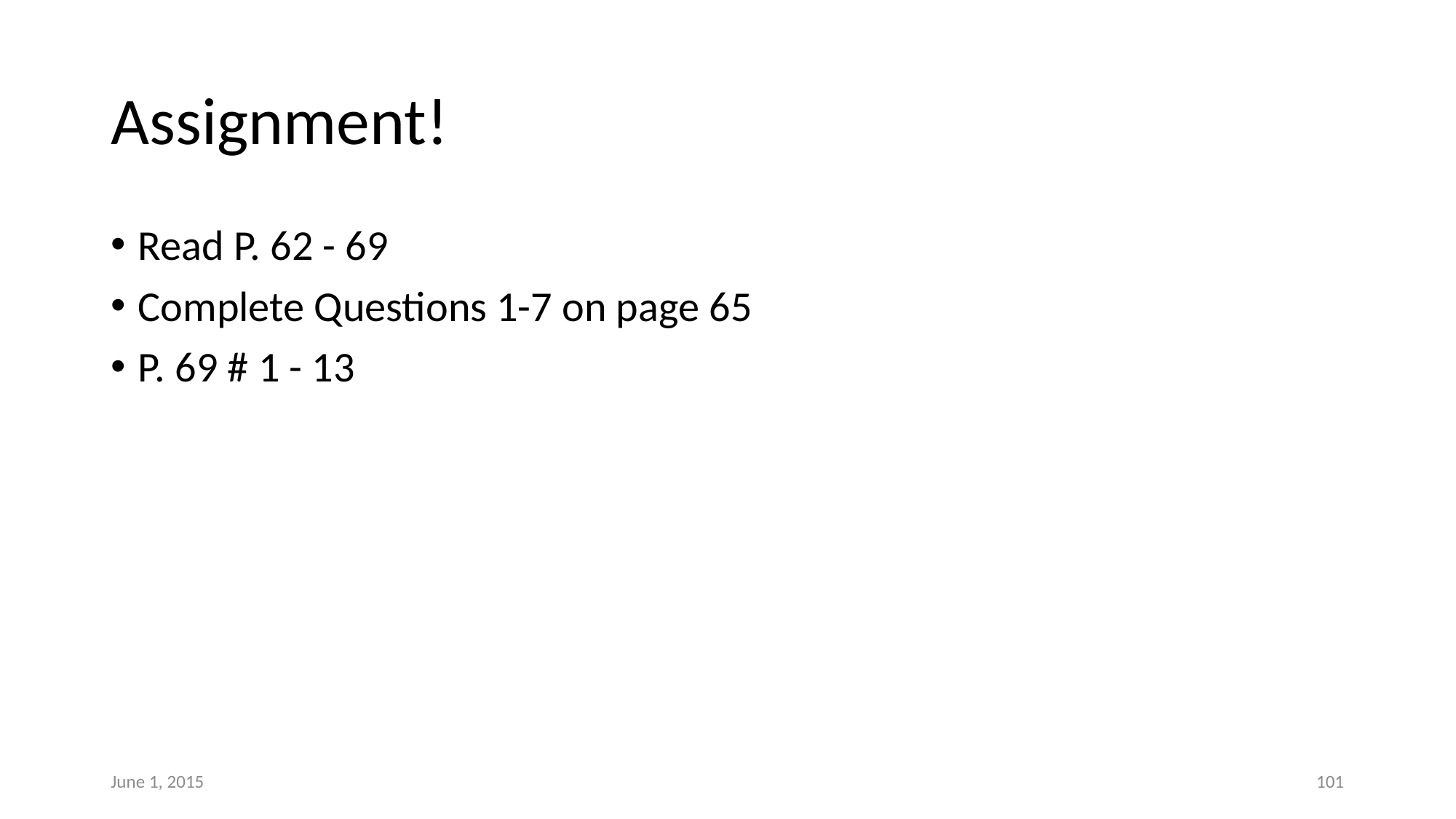

# Assignment!
Read P. 62 - 69
Complete Questions 1-7 on page 65
P. 69 # 1 - 13
June 1, 2015
101